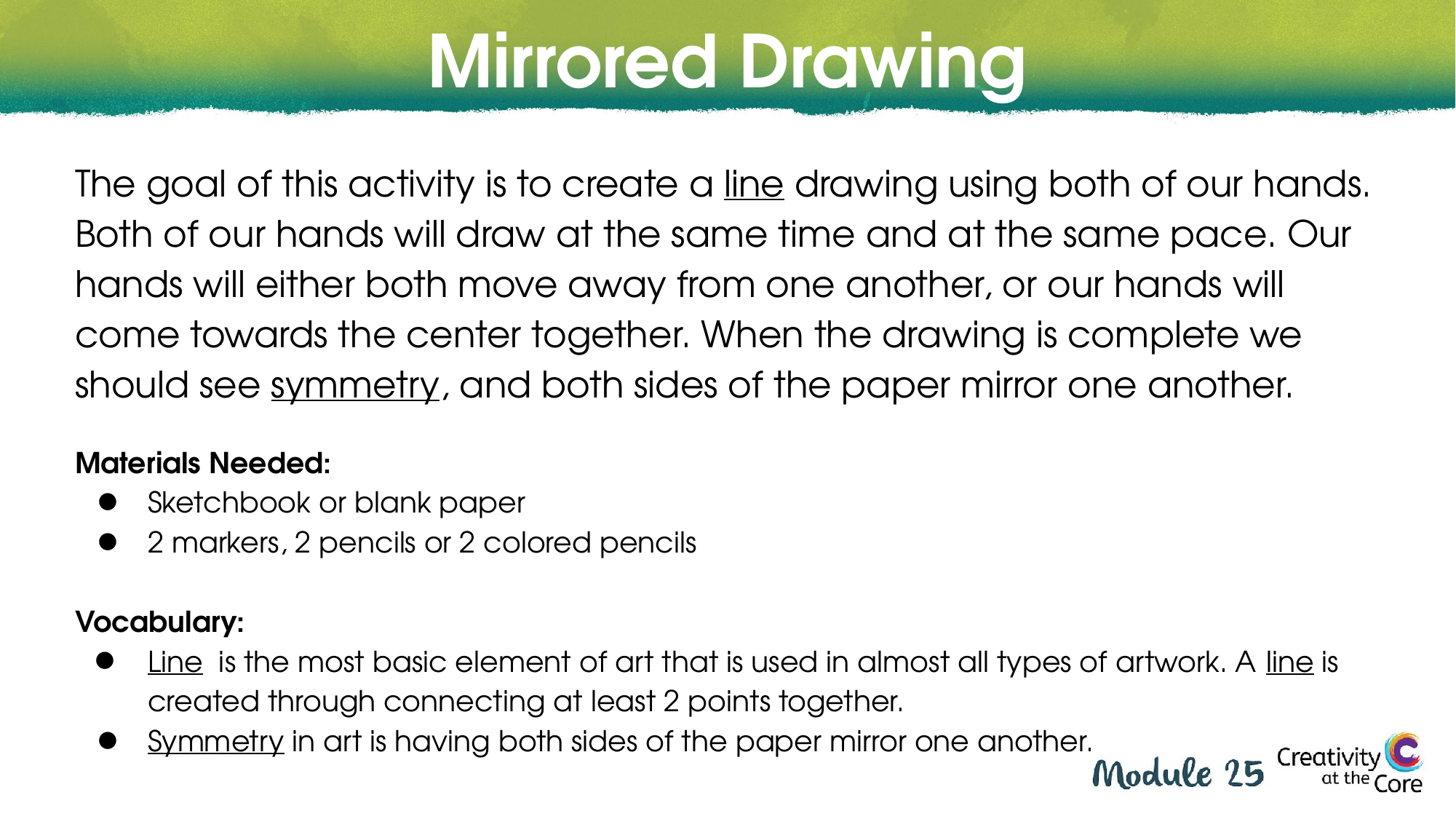

Mirrored Drawing
The goal of this activity is to create a line drawing using both of our hands. Both of our hands will draw at the same time and at the same pace. Our hands will either both move away from one another, or our hands will come towards the center together. When the drawing is complete we should see symmetry, and both sides of the paper mirror one another.

Materials Needed:
Sketchbook or blank paper
2 markers, 2 pencils or 2 colored pencils

Vocabulary:
Line  is the most basic element of art that is used in almost all types of artwork. A line is created through connecting at least 2 points together.
Symmetry in art is having both sides of the paper mirror one another.